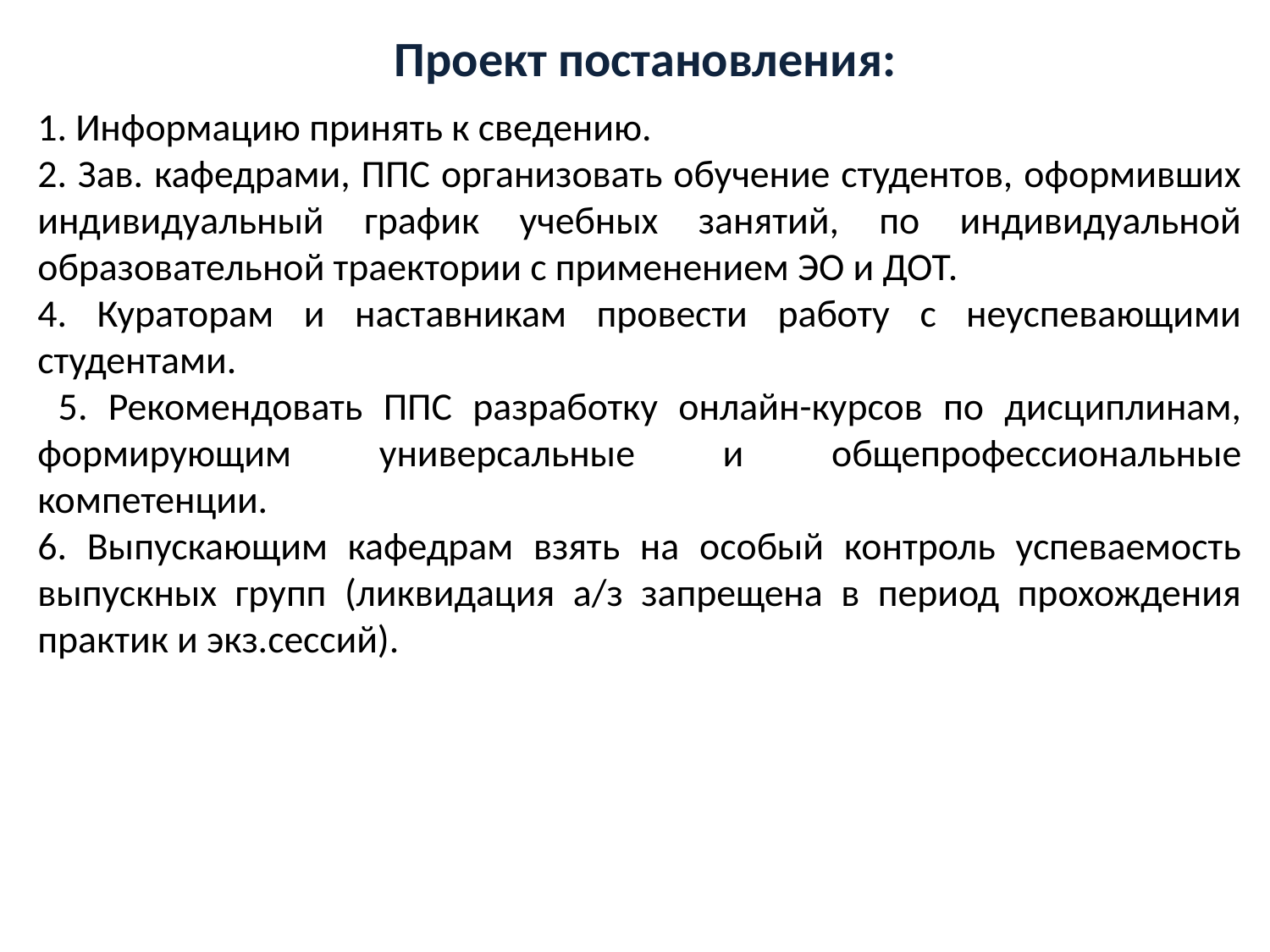

# Проект постановления:
1. Информацию принять к сведению.
2. Зав. кафедрами, ППС организовать обучение студентов, оформивших индивидуальный график учебных занятий, по индивидуальной образовательной траектории с применением ЭО и ДОТ.
4. Кураторам и наставникам провести работу с неуспевающими студентами.
 5. Рекомендовать ППС разработку онлайн-курсов по дисциплинам, формирующим универсальные и общепрофессиональные компетенции.
6. Выпускающим кафедрам взять на особый контроль успеваемость выпускных групп (ликвидация а/з запрещена в период прохождения практик и экз.сессий).